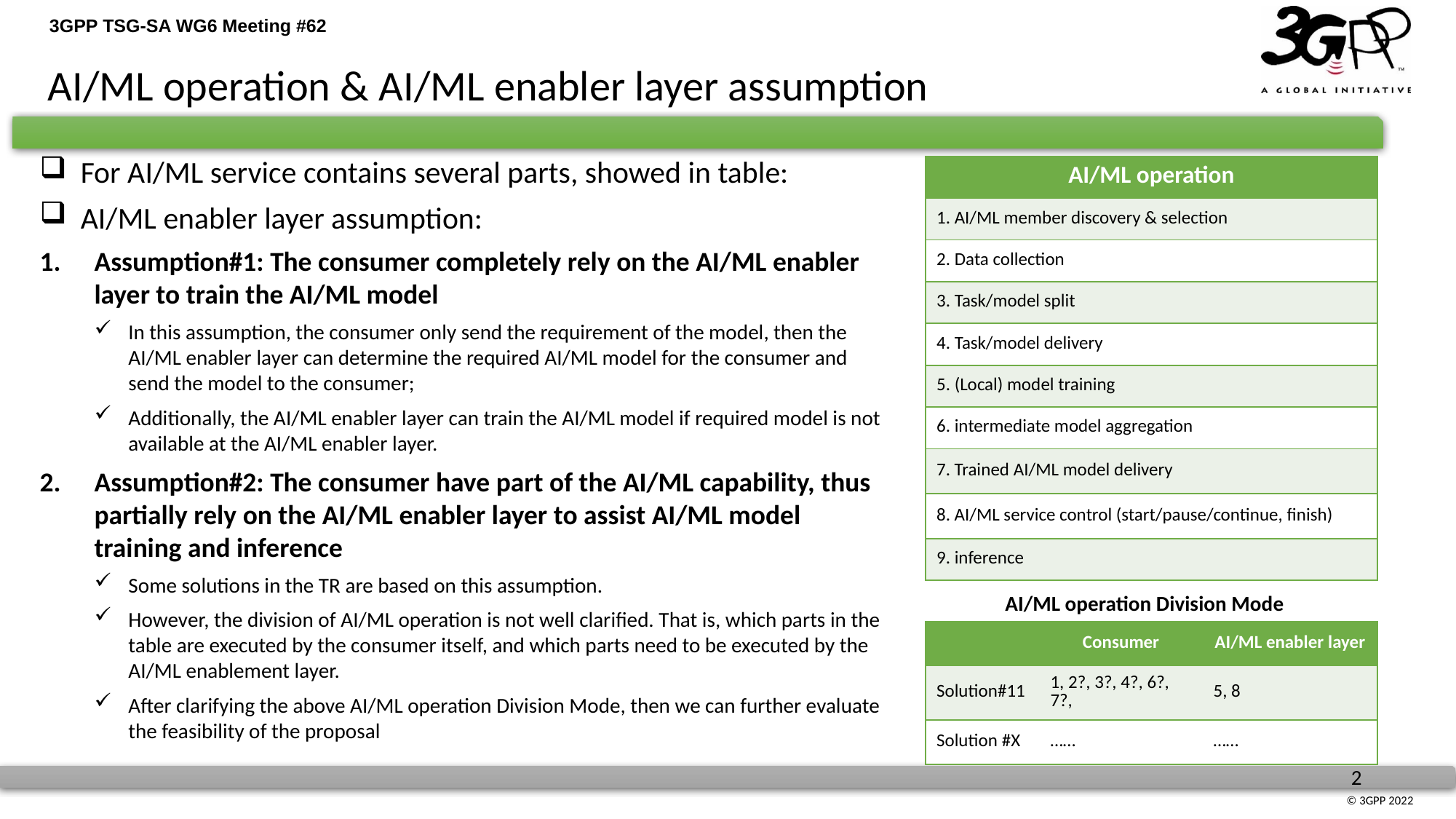

AI/ML operation & AI/ML enabler layer assumption
For AI/ML service contains several parts, showed in table:
AI/ML enabler layer assumption:
Assumption#1: The consumer completely rely on the AI/ML enabler layer to train the AI/ML model
In this assumption, the consumer only send the requirement of the model, then the AI/ML enabler layer can determine the required AI/ML model for the consumer and send the model to the consumer;
Additionally, the AI/ML enabler layer can train the AI/ML model if required model is not available at the AI/ML enabler layer.
Assumption#2: The consumer have part of the AI/ML capability, thus partially rely on the AI/ML enabler layer to assist AI/ML model training and inference
Some solutions in the TR are based on this assumption.
However, the division of AI/ML operation is not well clarified. That is, which parts in the table are executed by the consumer itself, and which parts need to be executed by the AI/ML enablement layer.
After clarifying the above AI/ML operation Division Mode, then we can further evaluate the feasibility of the proposal
| AI/ML operation |
| --- |
| 1. AI/ML member discovery & selection |
| 2. Data collection |
| 3. Task/model split |
| 4. Task/model delivery |
| 5. (Local) model training |
| 6. intermediate model aggregation |
| 7. Trained AI/ML model delivery |
| 8. AI/ML service control (start/pause/continue, finish) |
| 9. inference |
AI/ML operation Division Mode
|  | Consumer | AI/ML enabler layer |
| --- | --- | --- |
| Solution#11 | 1, 2?, 3?, 4?, 6?, 7?, | 5, 8 |
| Solution #X | …… | …… |